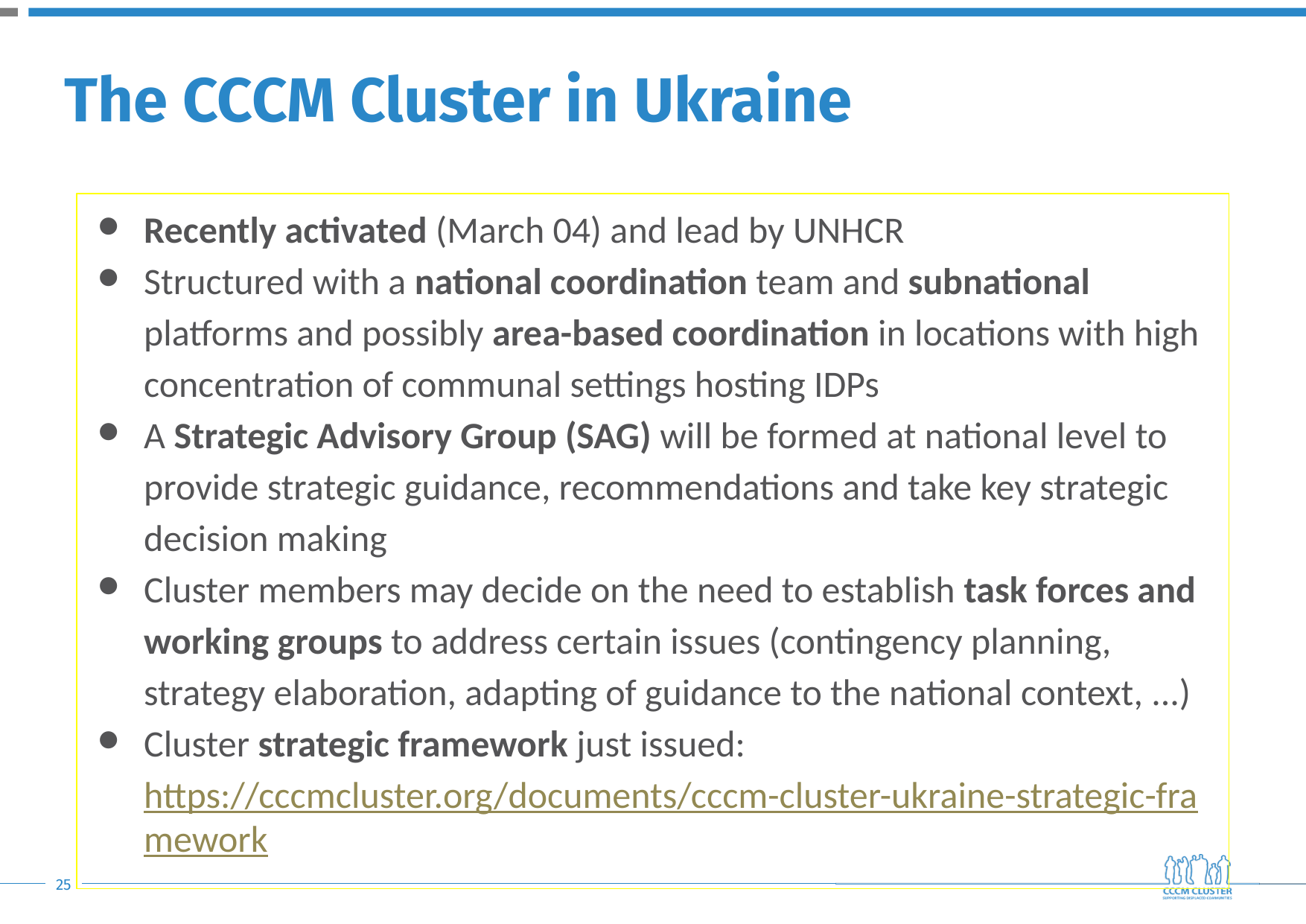

# The CCCM Cluster in Ukraine
Recently activated (March 04) and lead by UNHCR
Structured with a national coordination team and subnational platforms and possibly area-based coordination in locations with high concentration of communal settings hosting IDPs
A Strategic Advisory Group (SAG) will be formed at national level to provide strategic guidance, recommendations and take key strategic decision making
Cluster members may decide on the need to establish task forces and working groups to address certain issues (contingency planning, strategy elaboration, adapting of guidance to the national context, ...)
Cluster strategic framework just issued: https://cccmcluster.org/documents/cccm-cluster-ukraine-strategic-framework